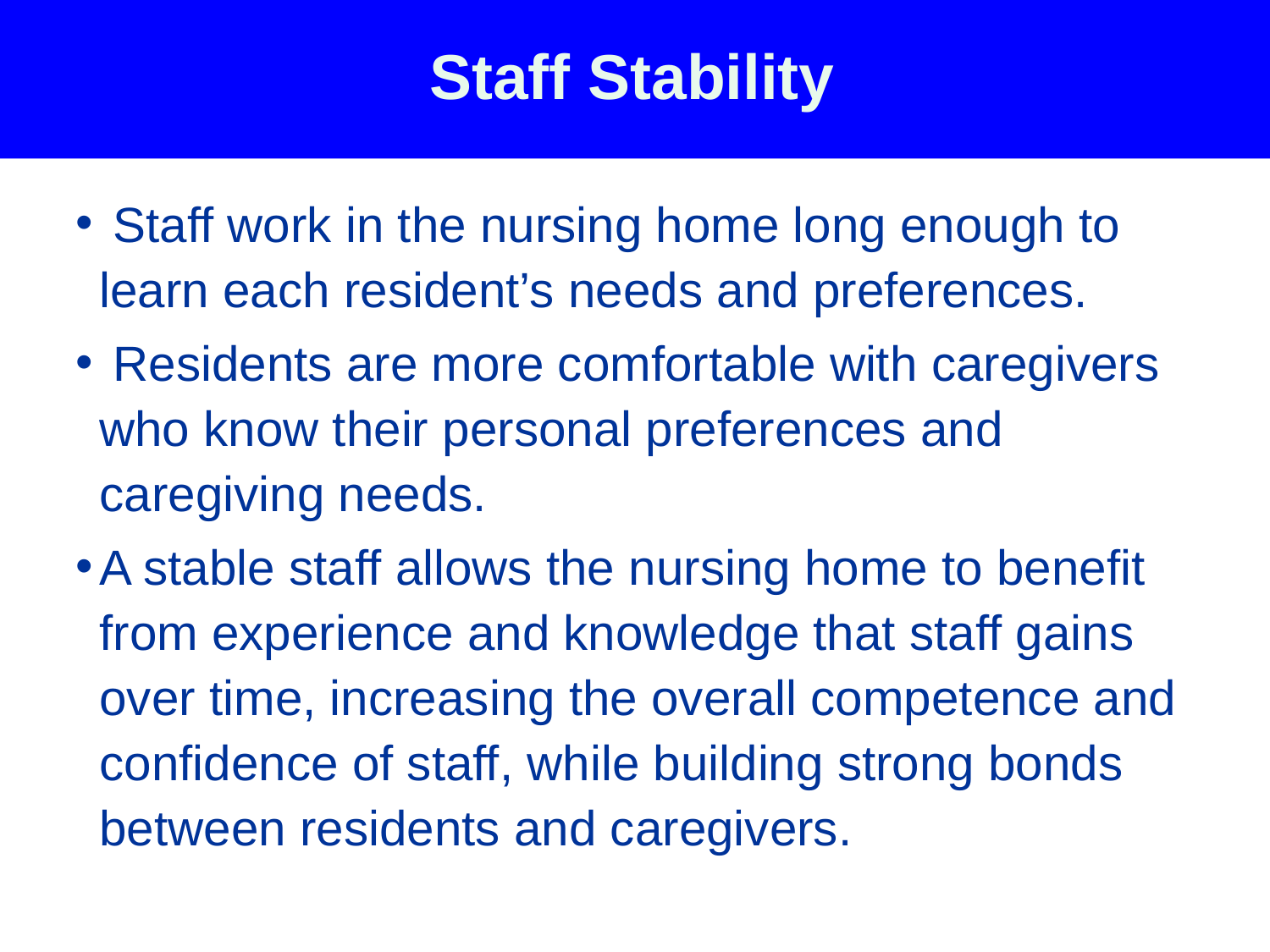

# Staff Stability
 Staff work in the nursing home long enough to learn each resident’s needs and preferences.
 Residents are more comfortable with caregivers who know their personal preferences and caregiving needs.
A stable staff allows the nursing home to benefit from experience and knowledge that staff gains over time, increasing the overall competence and confidence of staff, while building strong bonds between residents and caregivers.